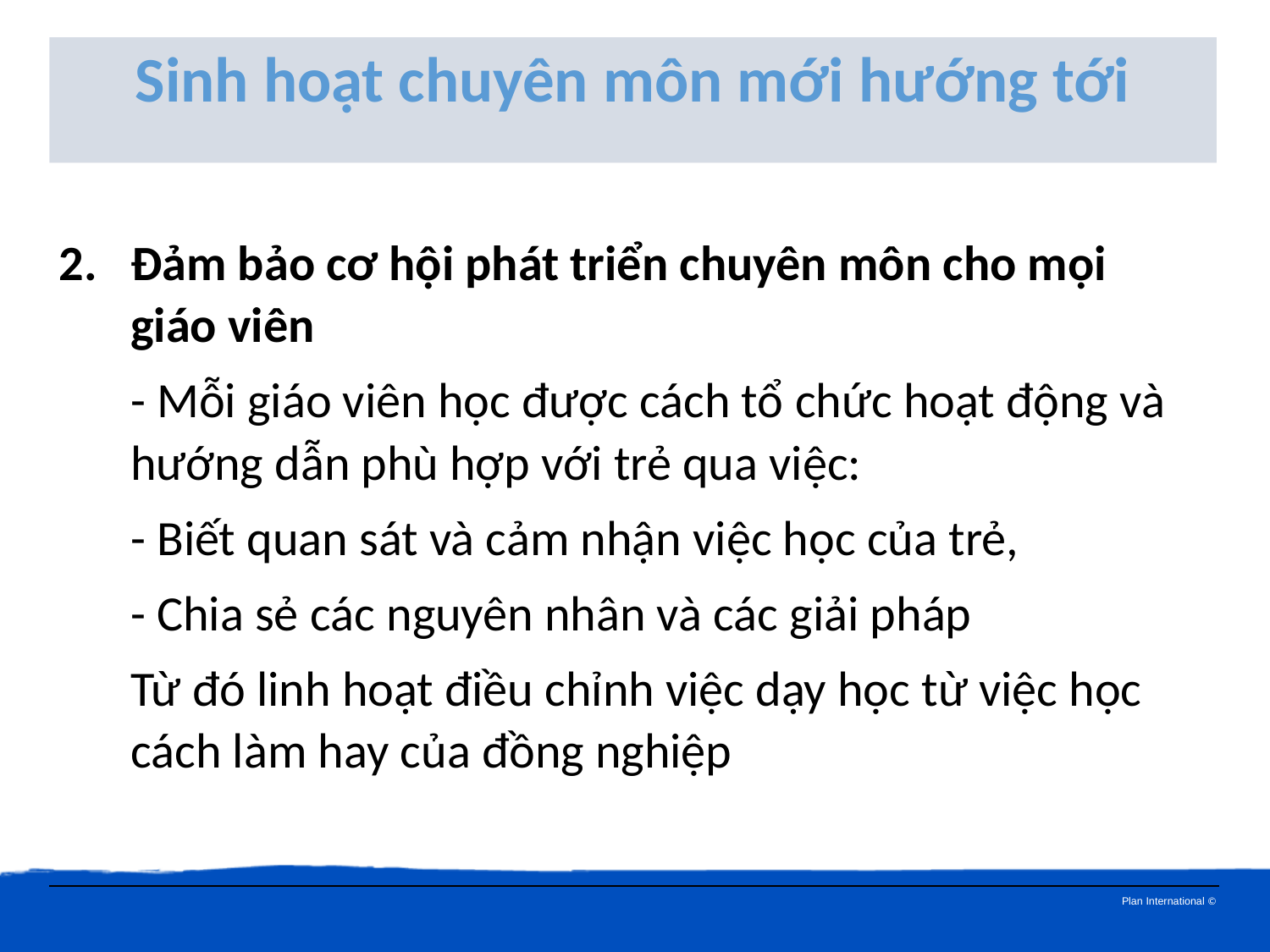

Sinh hoạt chuyên môn mới hướng tới
Đảm bảo cơ hội phát triển chuyên môn cho mọi giáo viên
	- Mỗi giáo viên học được cách tổ chức hoạt động và hướng dẫn phù hợp với trẻ qua việc:
	- Biết quan sát và cảm nhận việc học của trẻ,
	- Chia sẻ các nguyên nhân và các giải pháp
	Từ đó linh hoạt điều chỉnh việc dạy học từ việc học cách làm hay của đồng nghiệp